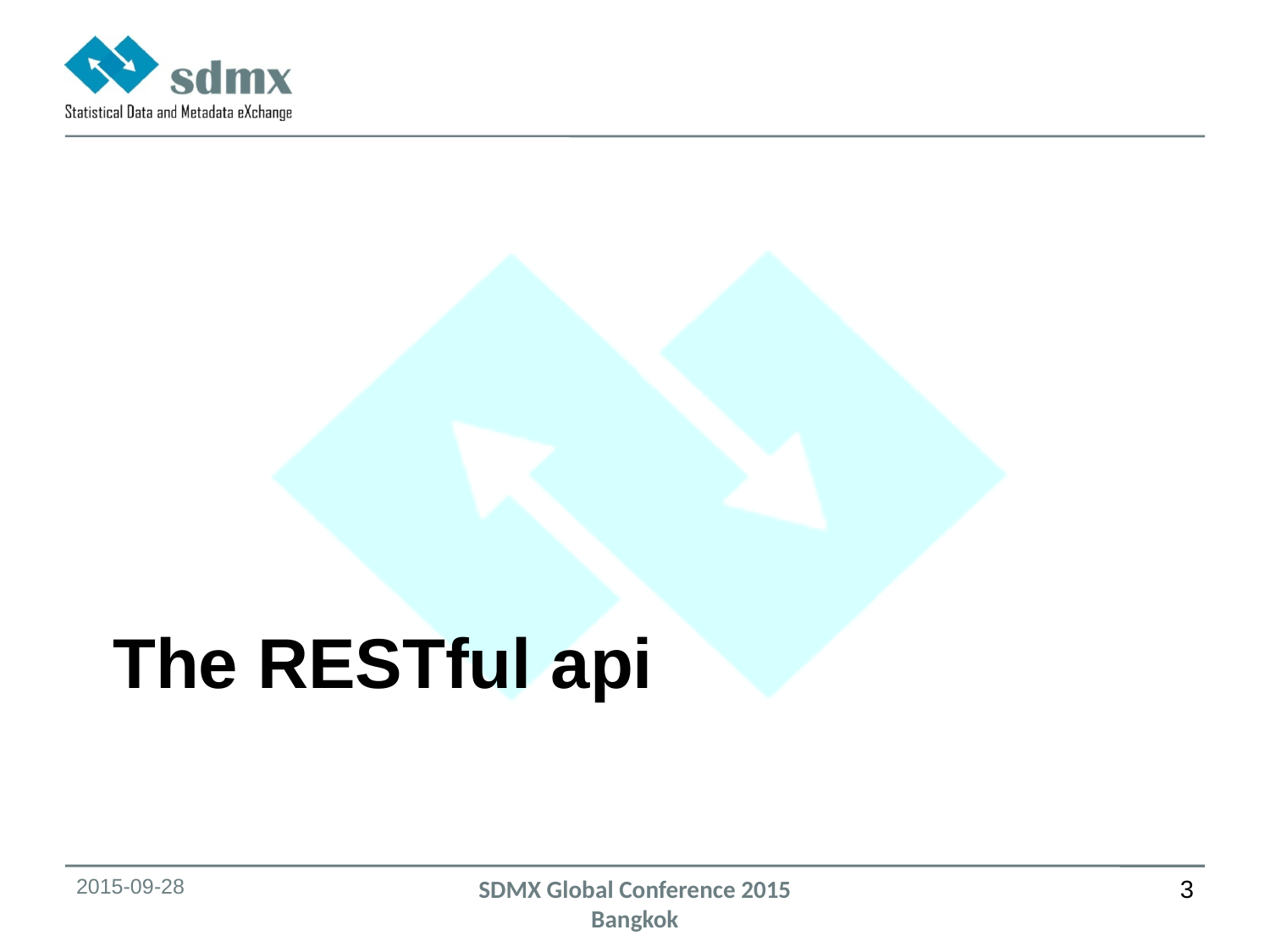

# The RESTful api
2015-09-28
SDMX Global Conference 2015
Bangkok
3